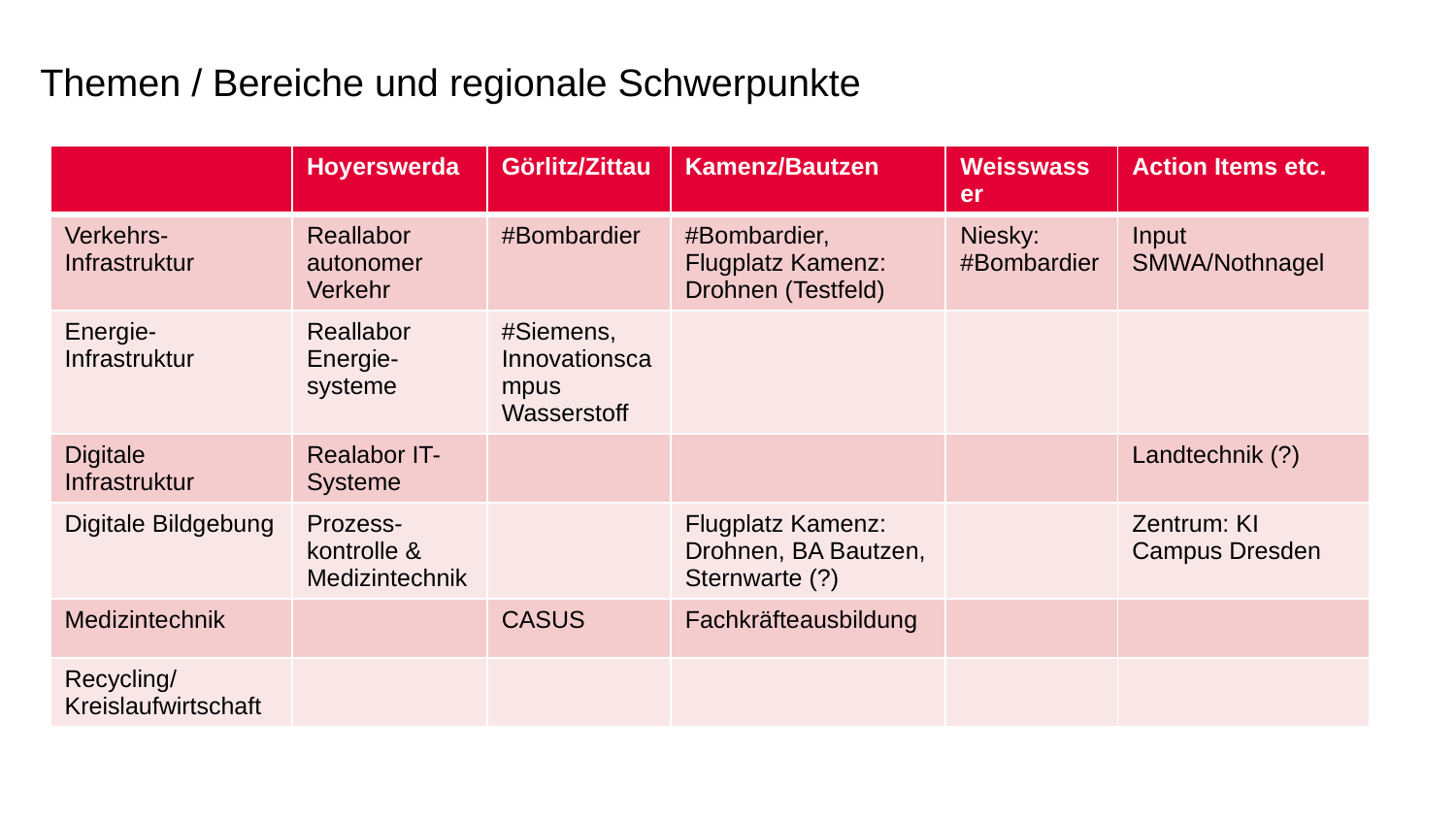

# Themen / Bereiche und regionale Schwerpunkte
|  | Hoyerswerda | Görlitz/Zittau | Kamenz/Bautzen | Weisswasser | Action Items etc. |
| --- | --- | --- | --- | --- | --- |
| Verkehrs-Infrastruktur | Reallabor autonomer Verkehr | #Bombardier | #Bombardier, Flugplatz Kamenz: Drohnen (Testfeld) | Niesky: #Bombardier | Input SMWA/Nothnagel |
| Energie-Infrastruktur | Reallabor Energie-systeme | #Siemens, Innovationscampus Wasserstoff |  |  |  |
| Digitale Infrastruktur | Realabor IT-Systeme |  |  |  | Landtechnik (?) |
| Digitale Bildgebung | Prozess-kontrolle & Medizintechnik |  | Flugplatz Kamenz: Drohnen, BA Bautzen, Sternwarte (?) |  | Zentrum: KI Campus Dresden |
| Medizintechnik |  | CASUS | Fachkräfteausbildung |  |  |
| Recycling/ Kreislaufwirtschaft |  |  |  |  |  |
1